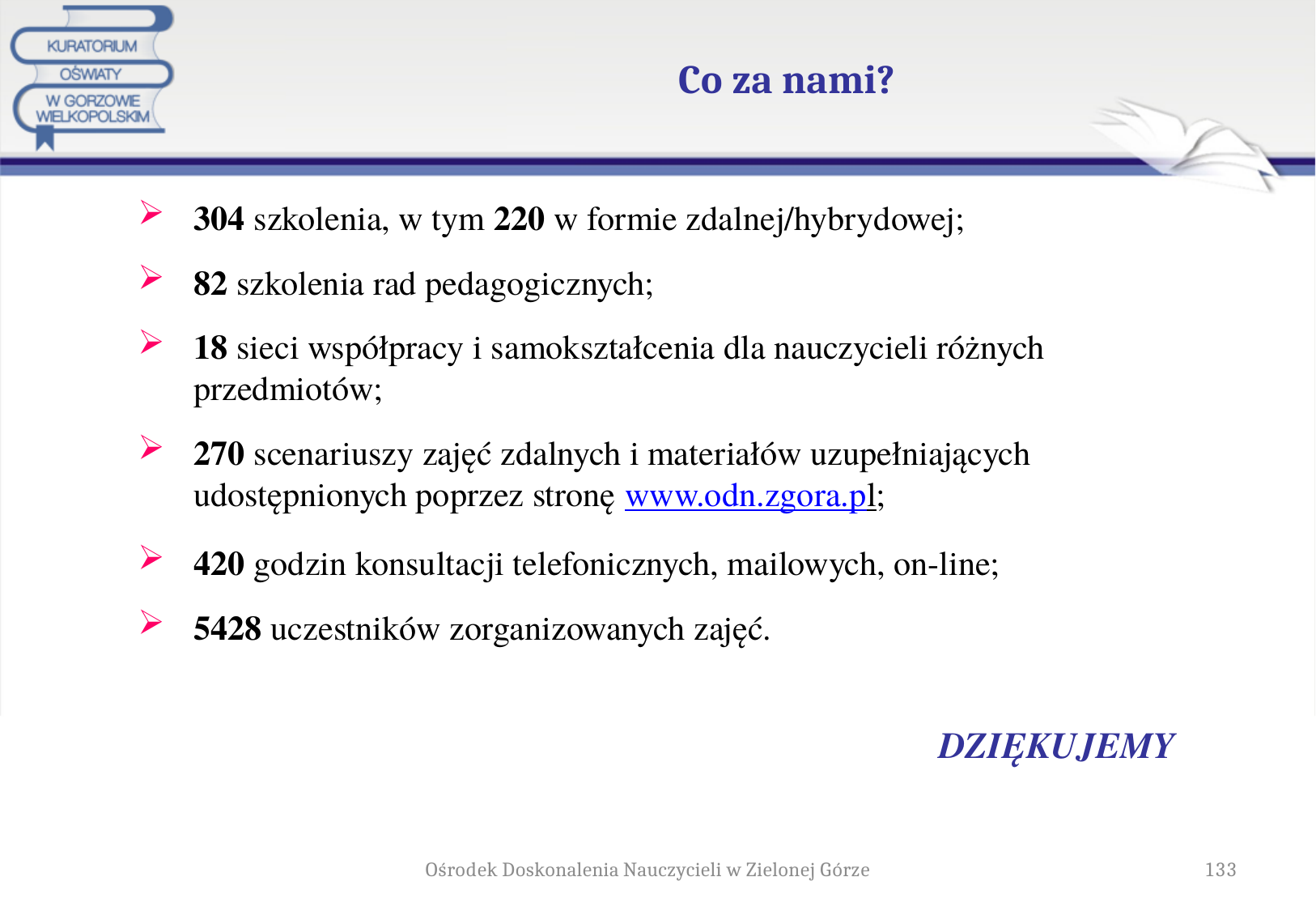

# Co za nami?
304 szkolenia, w tym 220 w formie zdalnej/hybrydowej;
82 szkolenia rad pedagogicznych;
18 sieci współpracy i samokształcenia dla nauczycieli różnych przedmiotów;
270 scenariuszy zajęć zdalnych i materiałów uzupełniających udostępnionych poprzez stronę www.odn.zgora.pl;
420 godzin konsultacji telefonicznych, mailowych, on-line;
5428 uczestników zorganizowanych zajęć.

DZIĘKUJEMY

Ośrodek Doskonalenia Nauczycieli w Zielonej Górze
133